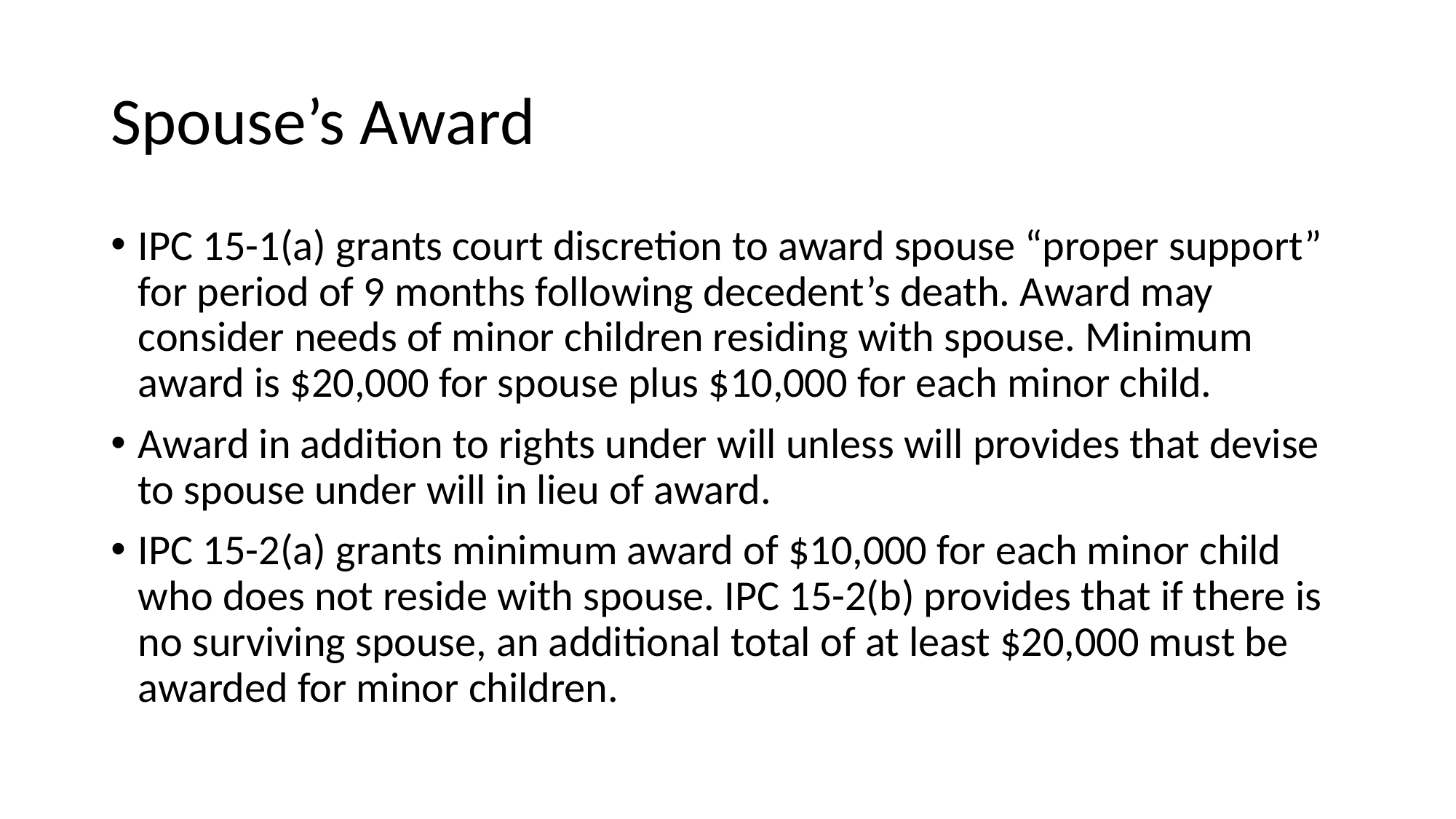

# Spouse’s Award
IPC 15-1(a) grants court discretion to award spouse “proper support” for period of 9 months following decedent’s death. Award may consider needs of minor children residing with spouse. Minimum award is $20,000 for spouse plus $10,000 for each minor child.
Award in addition to rights under will unless will provides that devise to spouse under will in lieu of award.
IPC 15-2(a) grants minimum award of $10,000 for each minor child who does not reside with spouse. IPC 15-2(b) provides that if there is no surviving spouse, an additional total of at least $20,000 must be awarded for minor children.